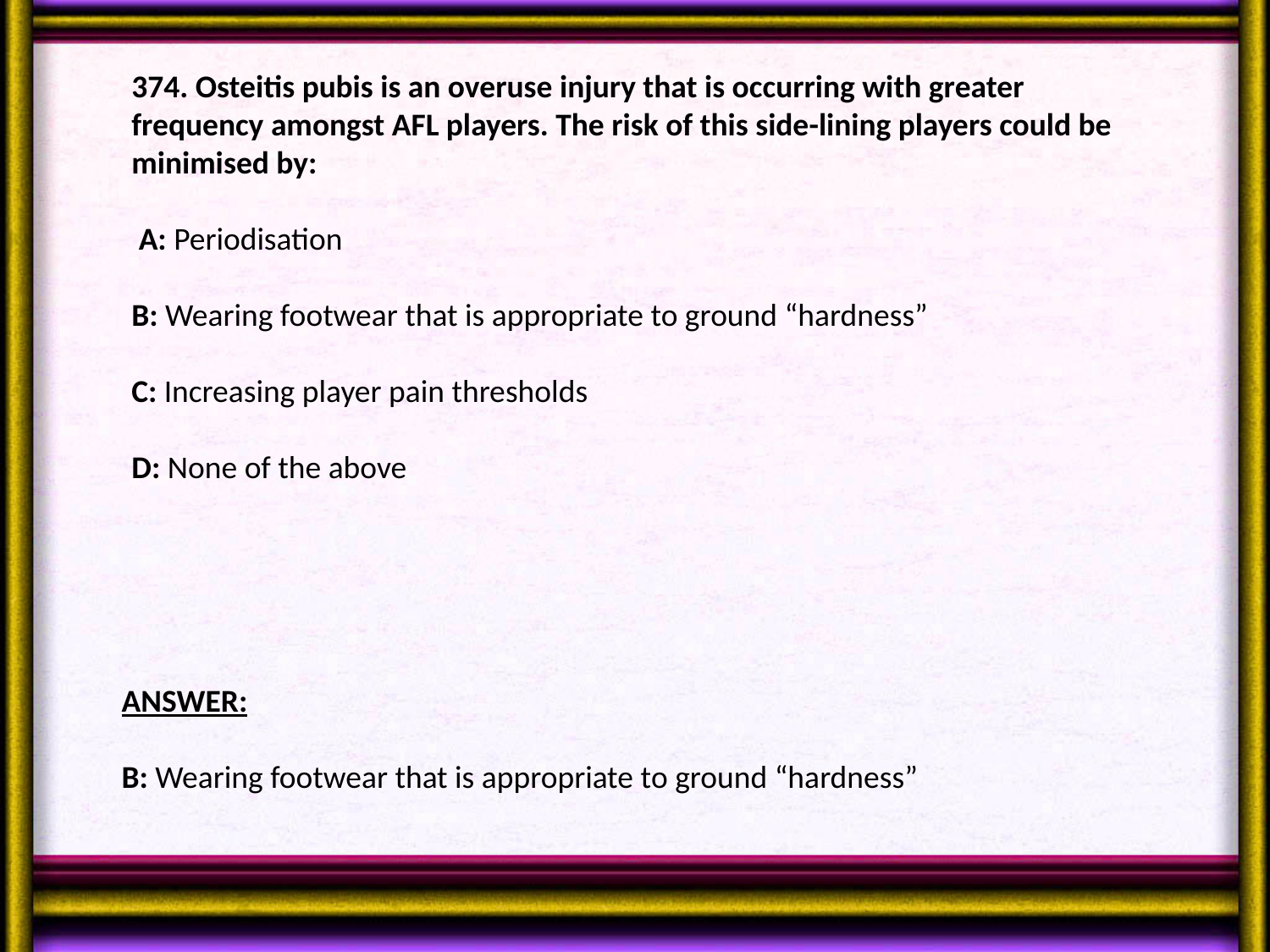

374. Osteitis pubis is an overuse injury that is occurring with greater frequency amongst AFL players. The risk of this side-lining players could be minimised by:

 A: Periodisation

B: Wearing footwear that is appropriate to ground “hardness”

C: Increasing player pain thresholds

D: None of the above
ANSWER:

B: Wearing footwear that is appropriate to ground “hardness”